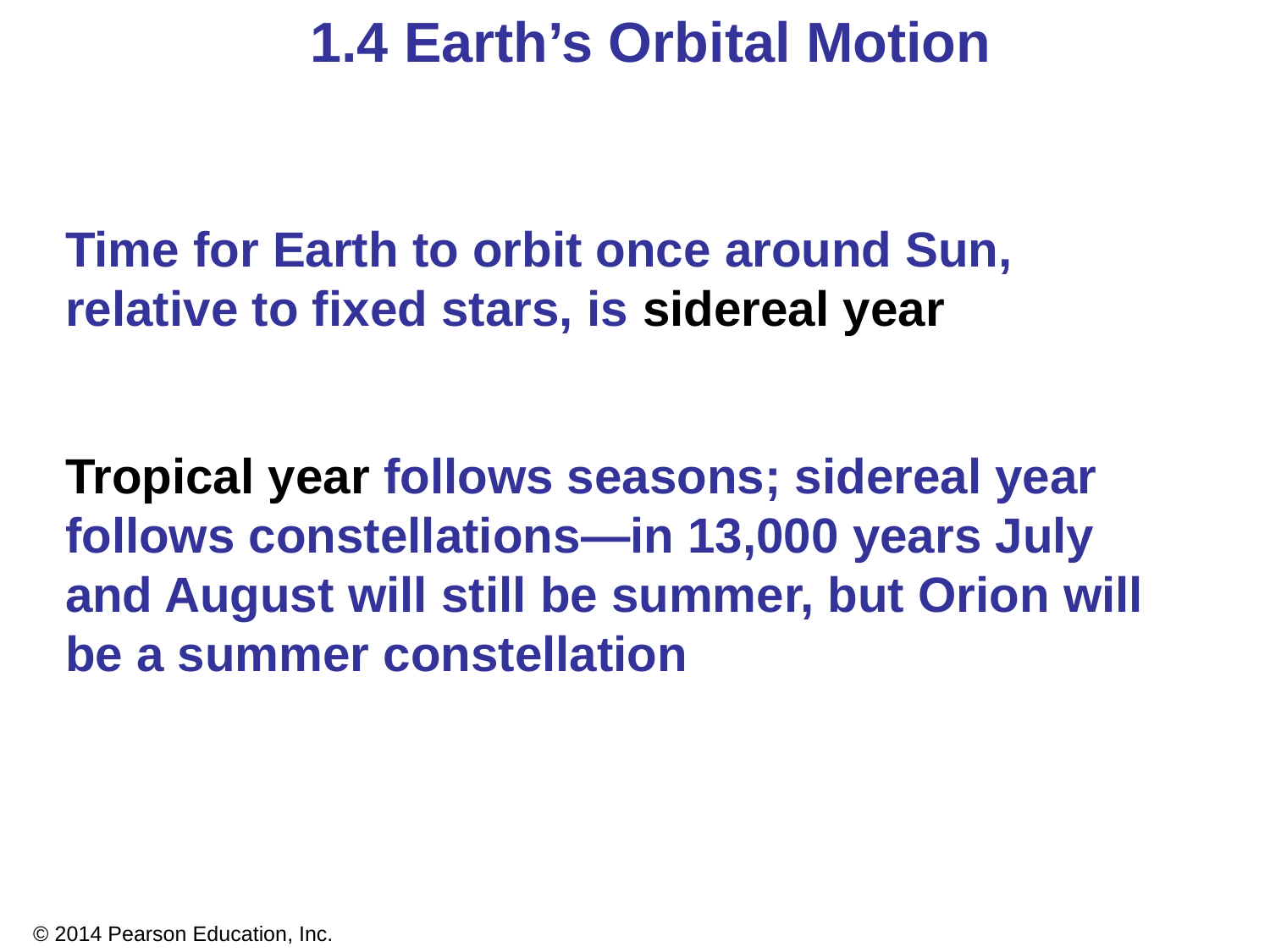

1.4 Earth’s Orbital Motion
Time for Earth to orbit once around Sun, relative to fixed stars, is sidereal year

Tropical year follows seasons; sidereal year follows constellations—in 13,000 years July and August will still be summer, but Orion will be a summer constellation